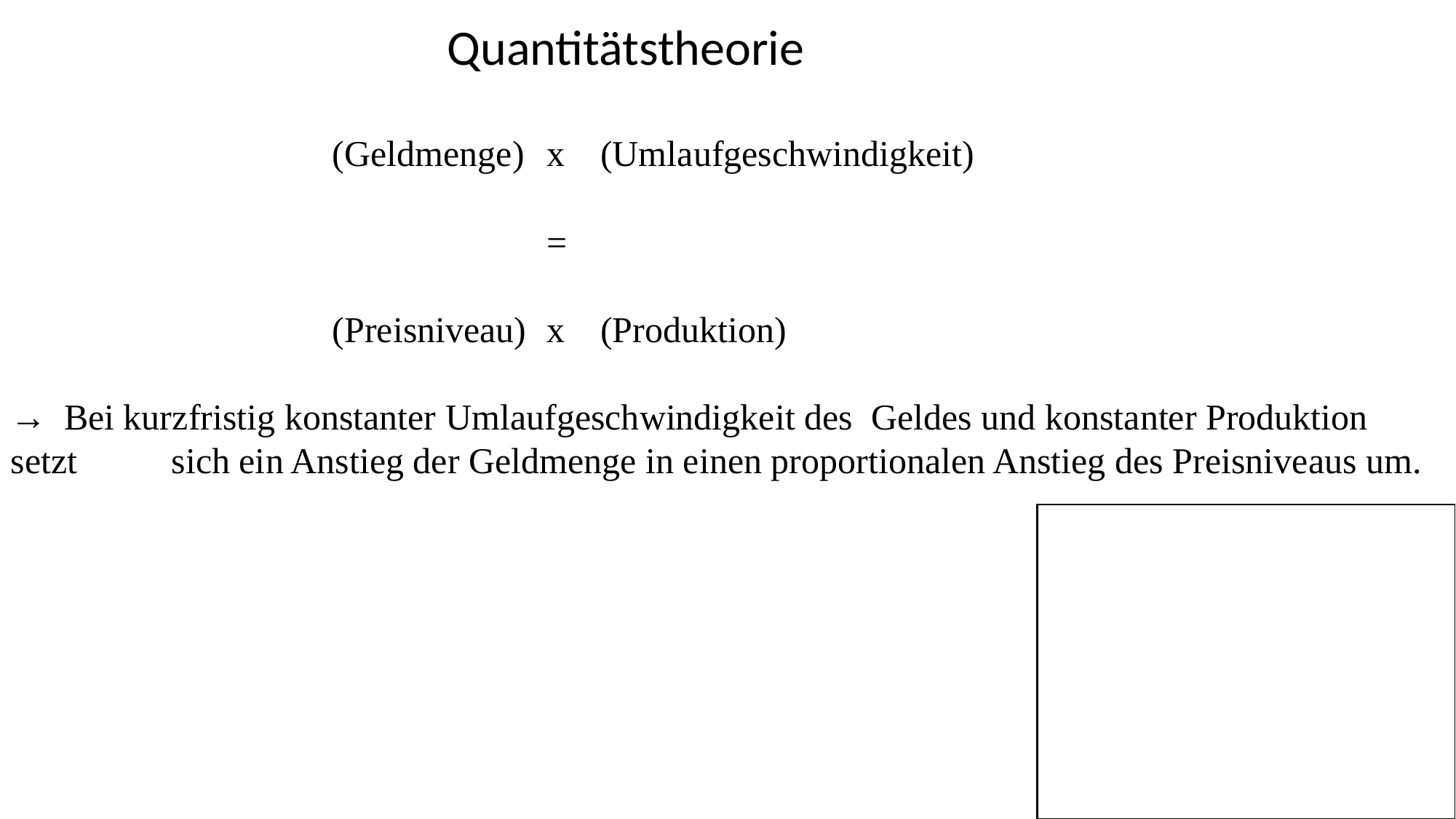

Quantitätstheorie

						(Geldmenge)	x	(Umlaufgeschwindigkeit)

										=

						(Preisniveau)	x 	(Produktion)

→	Bei kurzfristig konstanter Umlaufgeschwindigkeit des  Geldes und konstanter Produktion setzt 		sich ein Anstieg der Geldmenge in einen proportionalen Anstieg des Preisniveaus um.